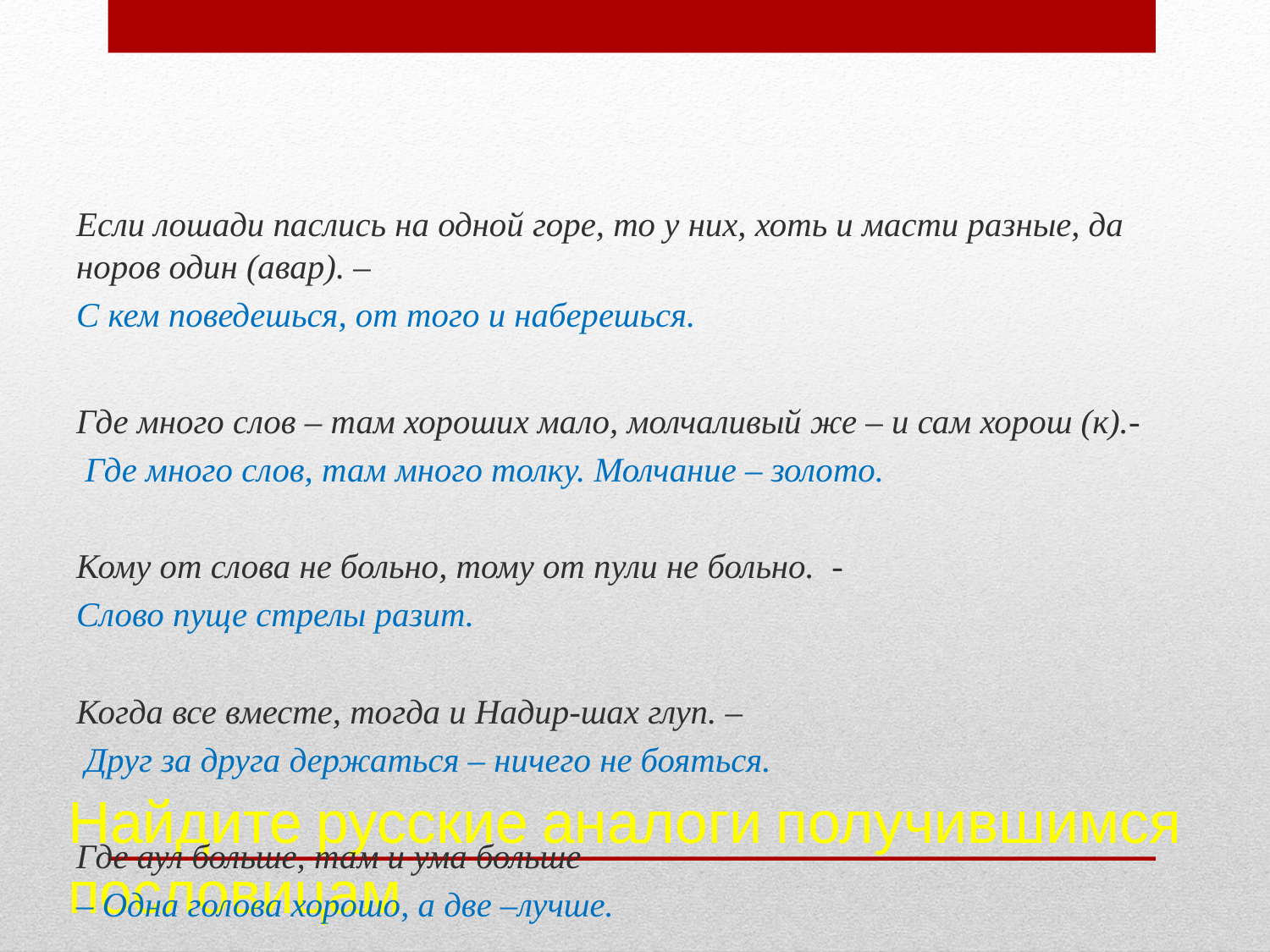

Если лошади паслись на одной горе, то у них, хоть и масти разные, да норов один (авар). –
С кем поведешься, от того и наберешься.

Где много слов – там хороших мало, молчаливый же – и сам хорош (к).-
 Где много слов, там много толку. Молчание – золото.

Кому от слова не больно, тому от пули не больно.  -
Слово пуще стрелы разит.

Когда все вместе, тогда и Надир-шах глуп. –
 Друг за друга держаться – ничего не бояться.

Где аул больше, там и ума больше
– Одна голова хорошо, а две –лучше.

# Найдите русские аналоги получившимся пословицам